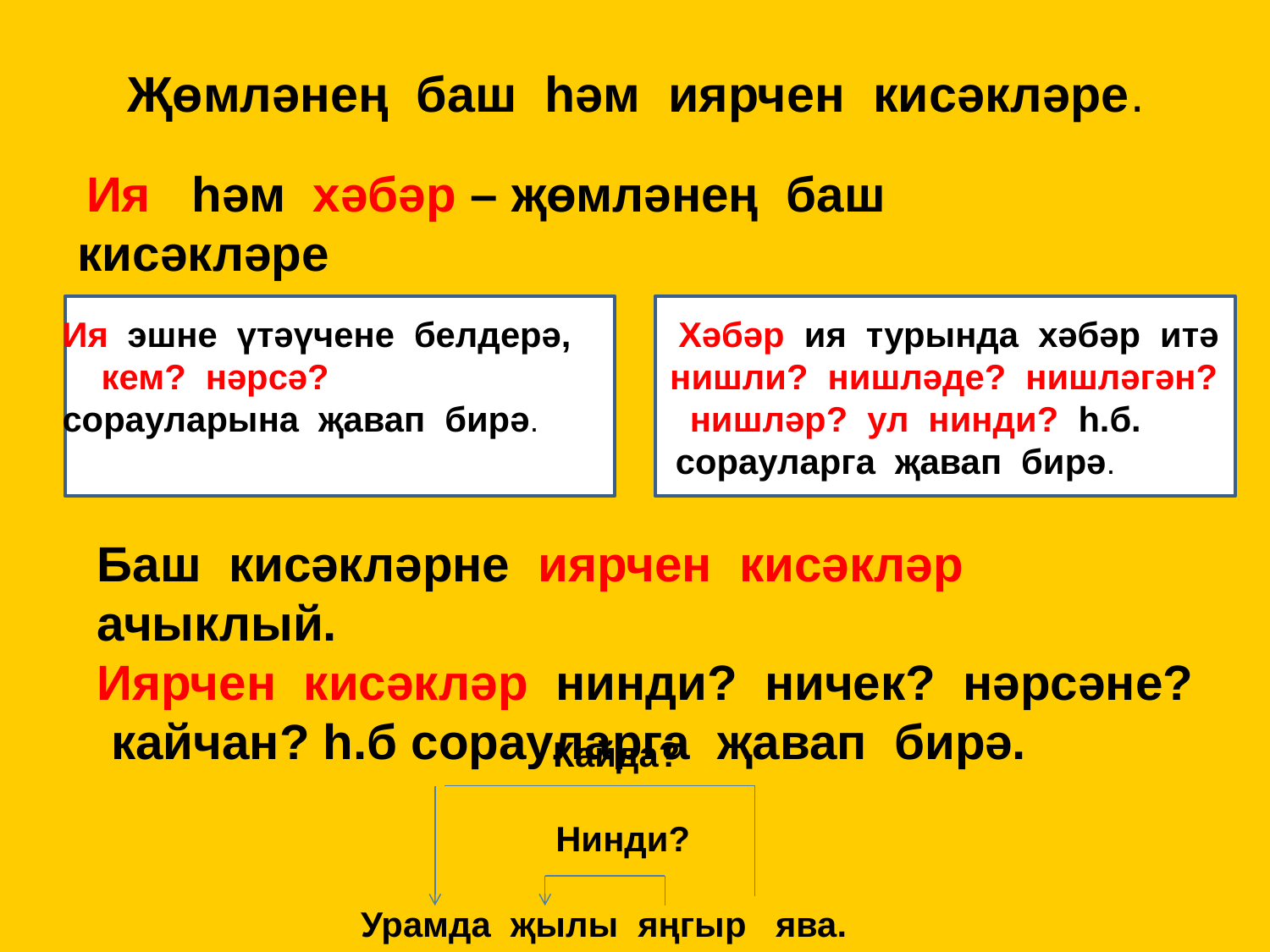

# Җөмләнең  баш  һәм  иярчен  кисәкләре.
 Ия   һәм  хәбәр – җөмләнең  баш  кисәкләре

Ия  эшне  үтәүчене  белдерә,           Хәбәр  ия  турында  хәбәр  итә
    кем?  нәрсә?                                   нишли?  нишләде?  нишләгән?
сорауларына  җавап  бирә.                 нишләр?  ул  нинди?  һ.б.
                                                               сорауларга  җавап  бирә.
Баш  кисәкләрне  иярчен  кисәкләр  ачыклый.
Иярчен  кисәкләр  нинди?  ничек?  нәрсәне?
 кайчан? һ.б сорауларга  җавап  бирә.
                                                 Кайда?

                                             Нинди?

                         Урамда  җылы  яңгыр   ява.